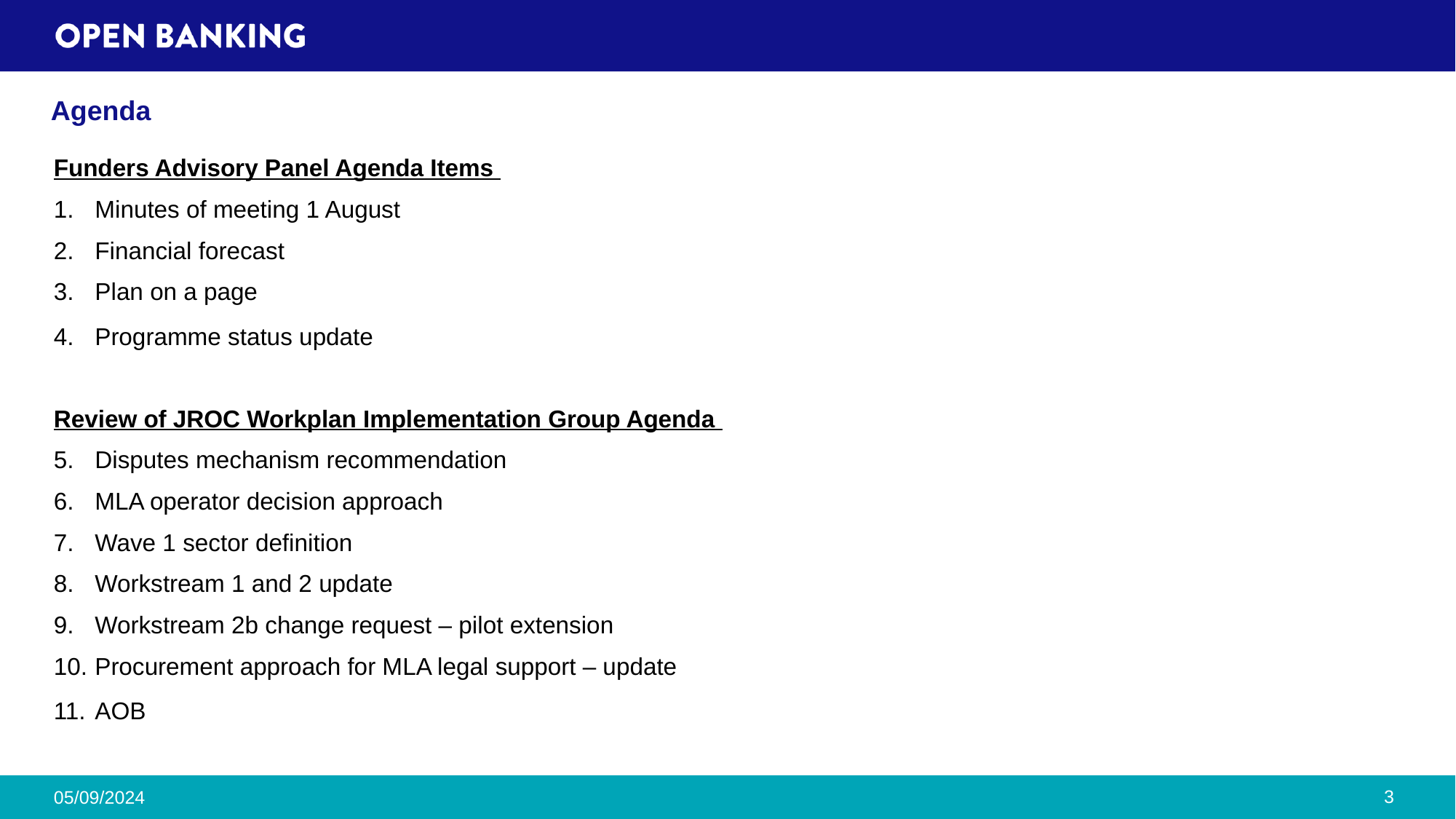

# Agenda
Funders Advisory Panel Agenda Items
Minutes of meeting 1 August
Financial forecast
Plan on a page
Programme status update

Review of JROC Workplan Implementation Group Agenda
Disputes mechanism recommendation
MLA operator decision approach
Wave 1 sector definition
Workstream 1 and 2 update
Workstream 2b change request – pilot extension
Procurement approach for MLA legal support – update
AOB

3
05/09/2024